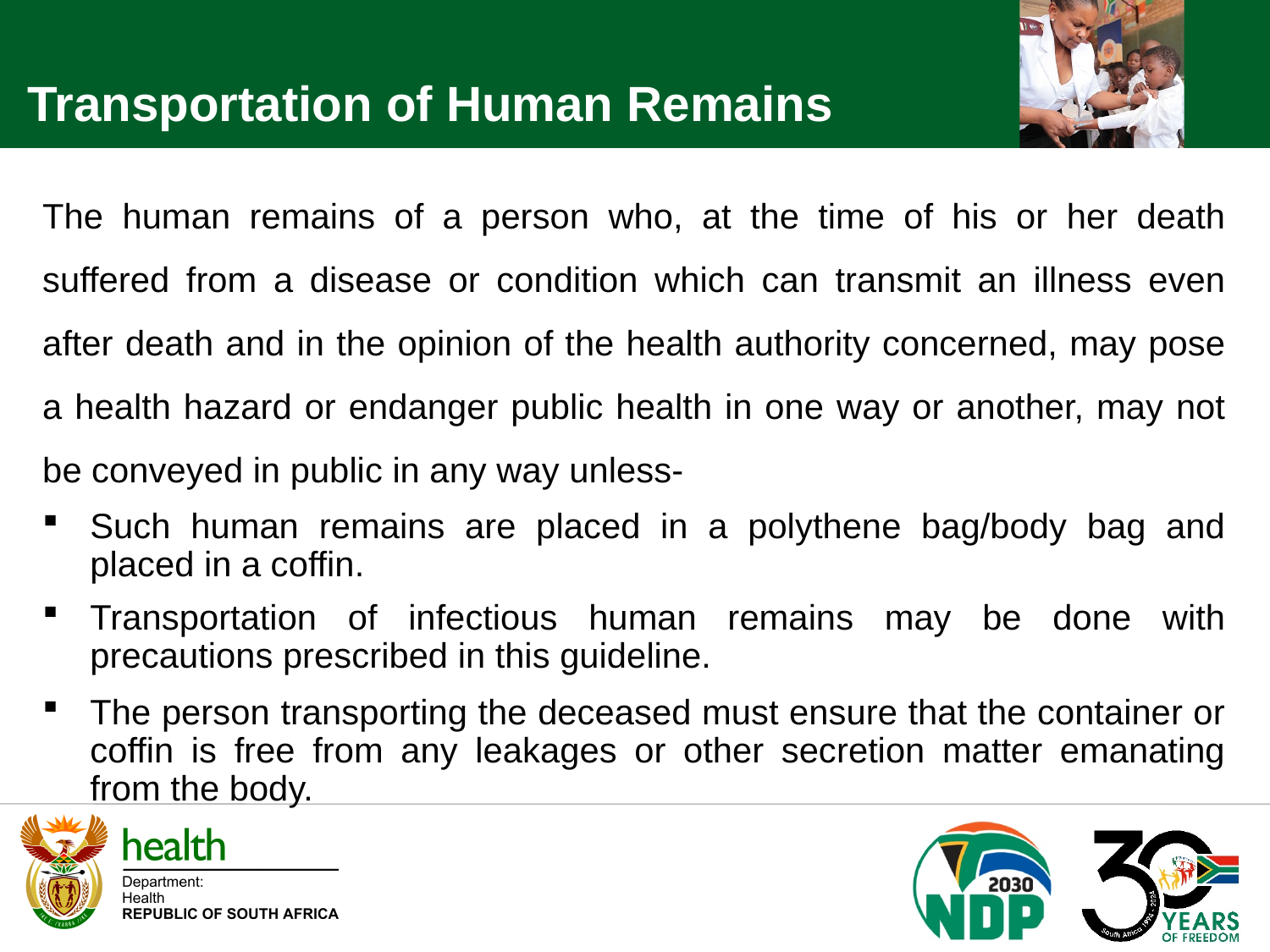

Transportation of Human Remains
The human remains of a person who, at the time of his or her death suffered from a disease or condition which can transmit an illness even after death and in the opinion of the health authority concerned, may pose a health hazard or endanger public health in one way or another, may not be conveyed in public in any way unless-
Such human remains are placed in a polythene bag/body bag and placed in a coffin.
Transportation of infectious human remains may be done with precautions prescribed in this guideline.
The person transporting the deceased must ensure that the container or coffin is free from any leakages or other secretion matter emanating from the body.